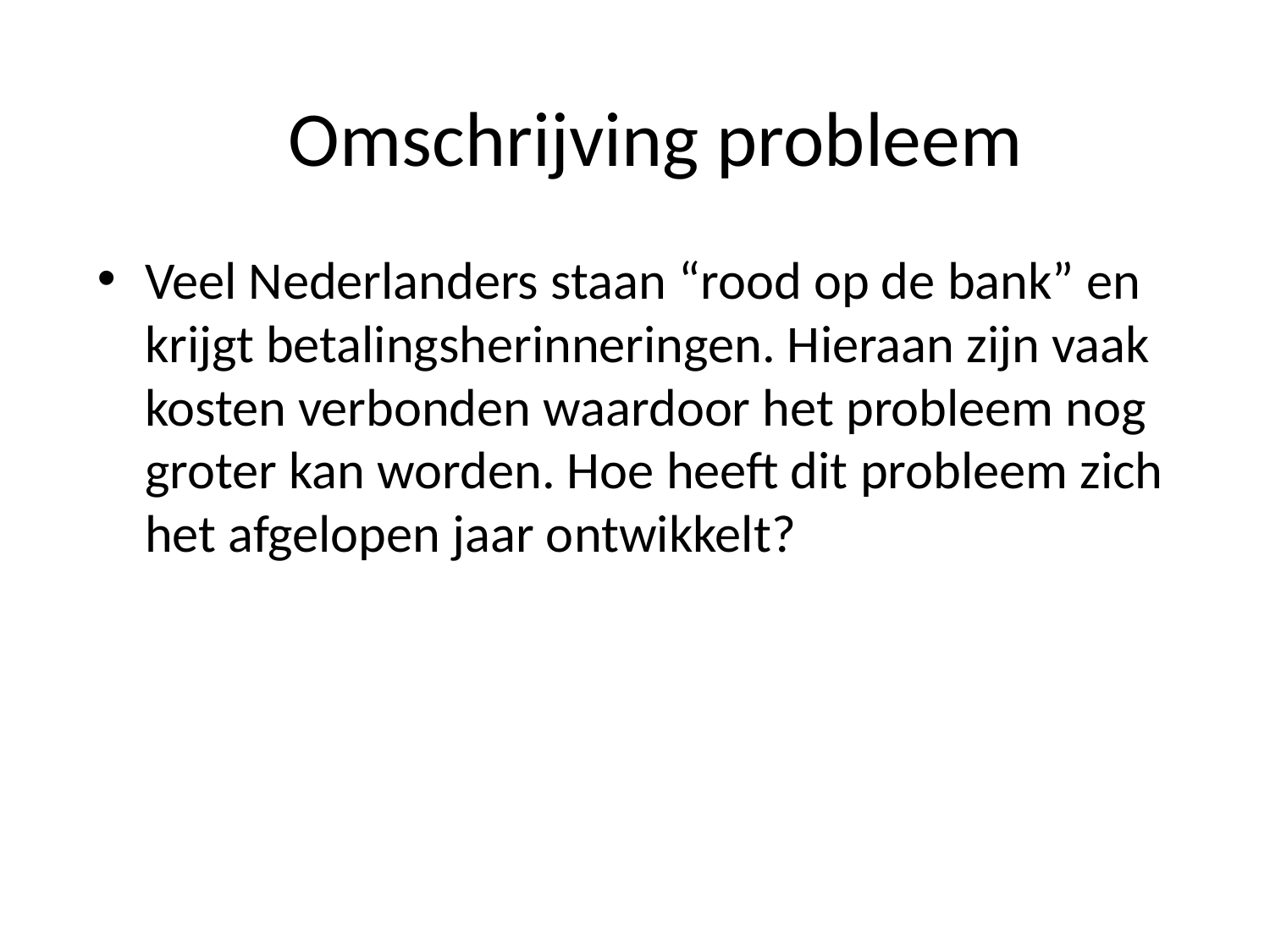

Omschrijving probleem
Veel Nederlanders staan “rood op de bank” en krijgt betalingsherinneringen. Hieraan zijn vaak kosten verbonden waardoor het probleem nog groter kan worden. Hoe heeft dit probleem zich het afgelopen jaar ontwikkelt?